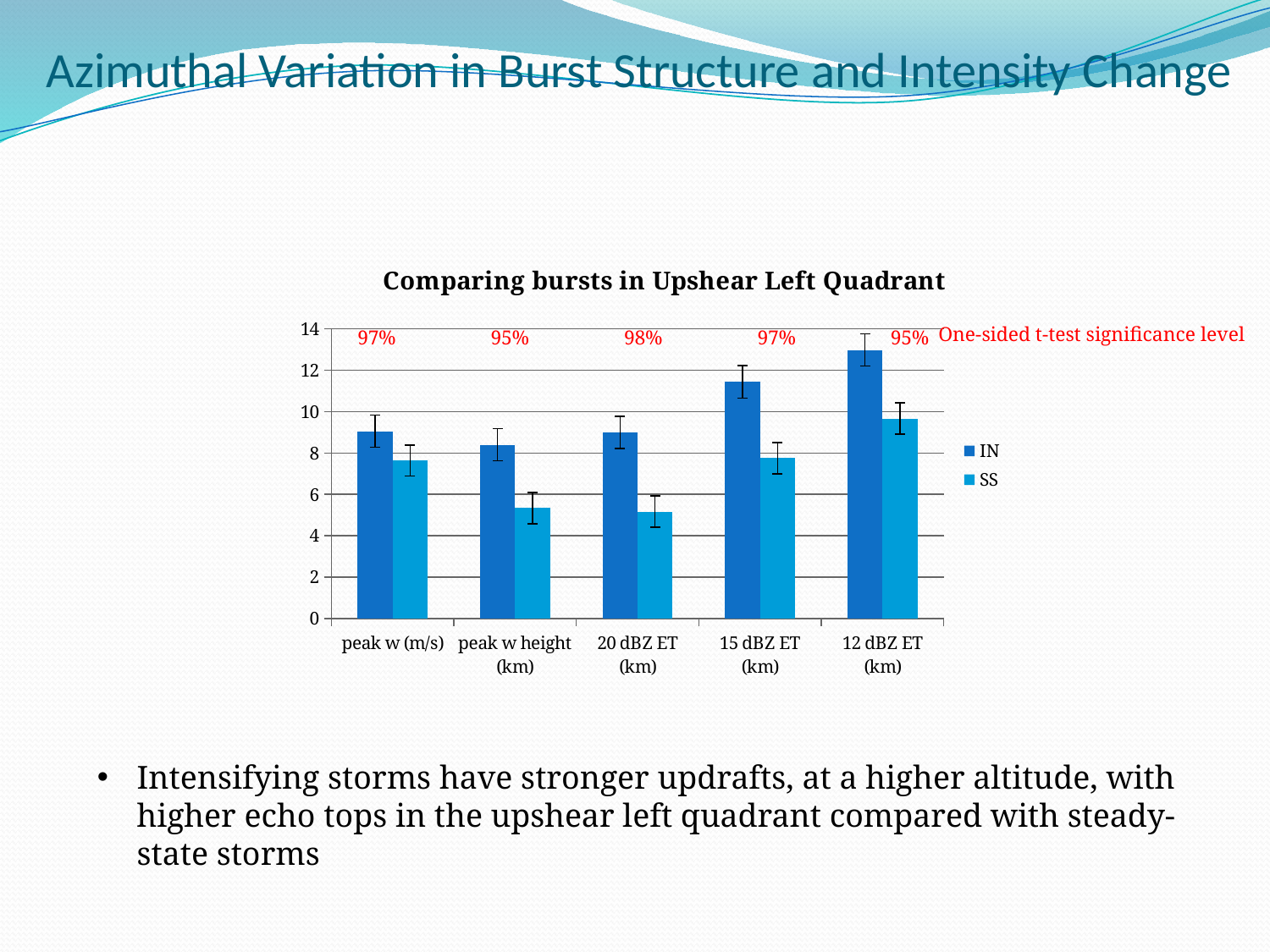

Azimuthal Variation in Burst Structure and Intensity Change

### Chart: Comparing bursts in Upshear Left Quadrant

| Category | IN | SS |
|---|---|---|
| peak w (m/s) | 9.054400000000001 | 7.636666666666668 |
| peak w height (km) | 8.4 | 5.333333333333333 |
| 20 dBZ ET (km) | 9.0 | 5.166666666666667 |
| 15 dBZ ET (km) | 11.4375 | 7.75 |
| 12 dBZ ET (km) | 12.979166666666666 | 9.666666666666666 |
One-sided t-test significance level
Intensifying storms have stronger updrafts, at a higher altitude, with higher echo tops in the upshear left quadrant compared with steady-state storms